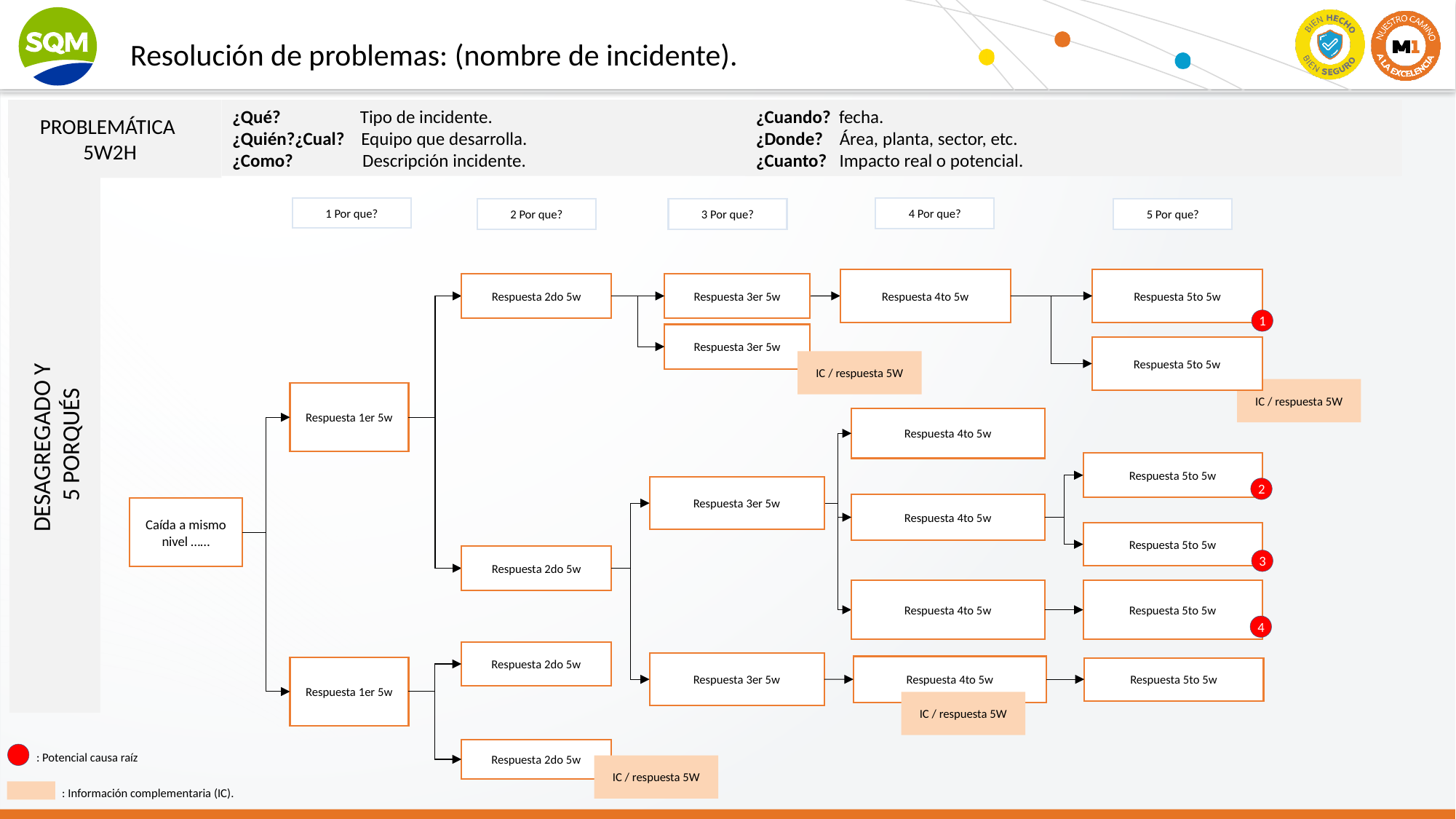

Resolución de problemas: (nombre de incidente).

¿Qué?                   Tipo de incidente.
¿Quién?¿Cual?    Equipo que desarrolla.
¿Como? 	     Descripción incidente.
¿Cuando?  fecha.
¿Donde?    Área, planta, sector, etc.
¿Cuanto?   Impacto real o potencial.
PROBLEMÁTICA
5W2H
1 Por que?
4 Por que?
2 Por que?
3 Por que?
5 Por que?
Respuesta 5to 5w
Respuesta 4to 5w
Respuesta 2do 5w
Respuesta 3er 5w
1
Respuesta 3er 5w
Respuesta 5to 5w
IC / respuesta 5W
IC / respuesta 5W
Respuesta 1er 5w

DESAGREGADO Y
5 PORQUÉS
Respuesta 4to 5w
Respuesta 5to 5w
Respuesta 3er 5w
2
Respuesta 4to 5w
Caída a mismo nivel ……
Respuesta 5to 5w
Respuesta 2do 5w
3
Respuesta 4to 5w
Respuesta 5to 5w
4
Respuesta 2do 5w
Respuesta 3er 5w
Respuesta 4to 5w
Respuesta 1er 5w
Respuesta 5to 5w
IC / respuesta 5W
Respuesta 2do 5w

: Potencial causa raíz
IC / respuesta 5W
: Información complementaria (IC).